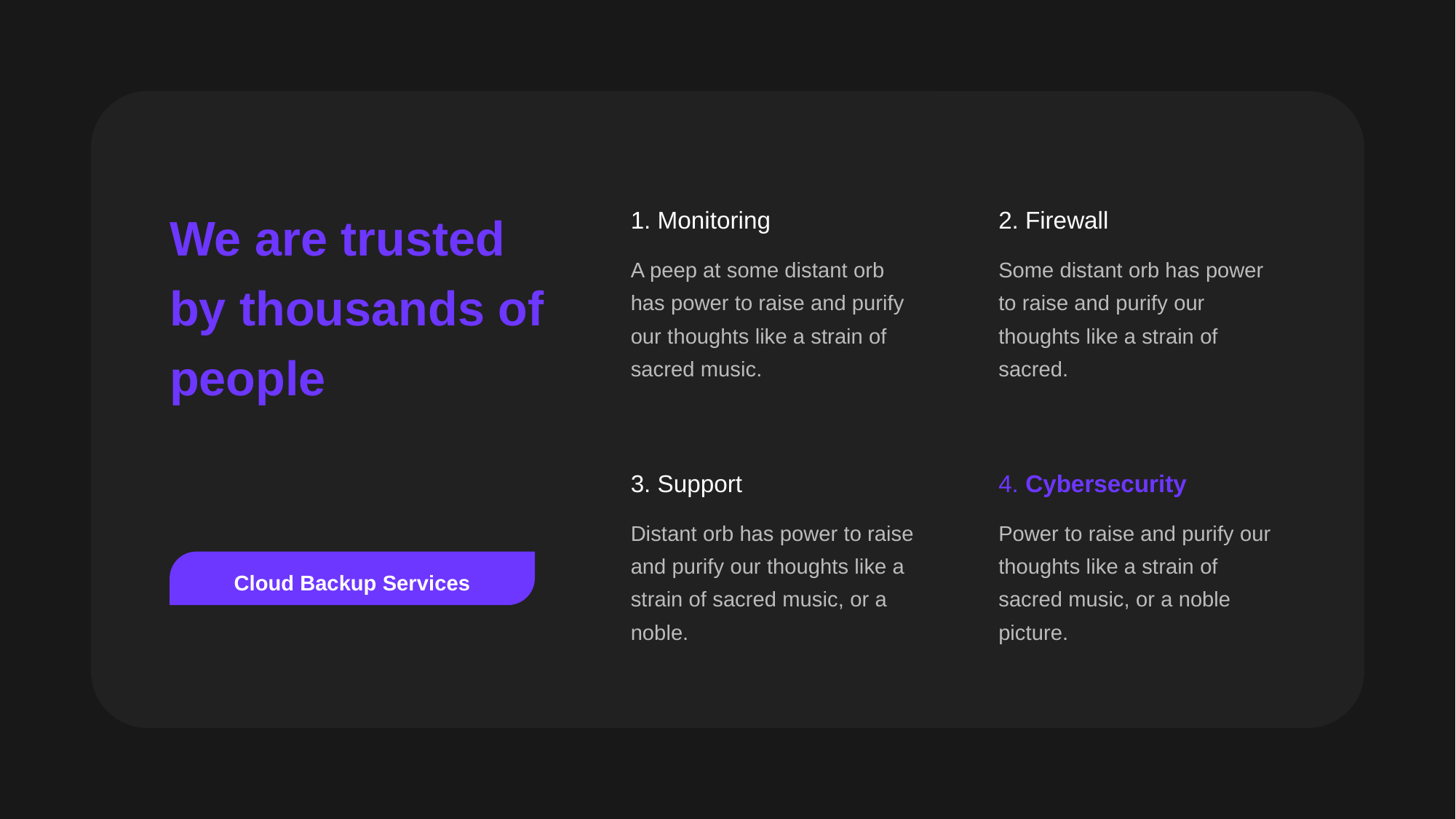

We are trusted by thousands of people
2. Firewall
Some distant orb has power to raise and purify our thoughts like a strain of sacred.
1. Monitoring
A peep at some distant orb has power to raise and purify our thoughts like a strain of sacred music.
4. Cybersecurity
Power to raise and purify our thoughts like a strain of sacred music, or a noble picture.
3. Support
Distant orb has power to raise and purify our thoughts like a strain of sacred music, or a noble.
Cloud Backup Services